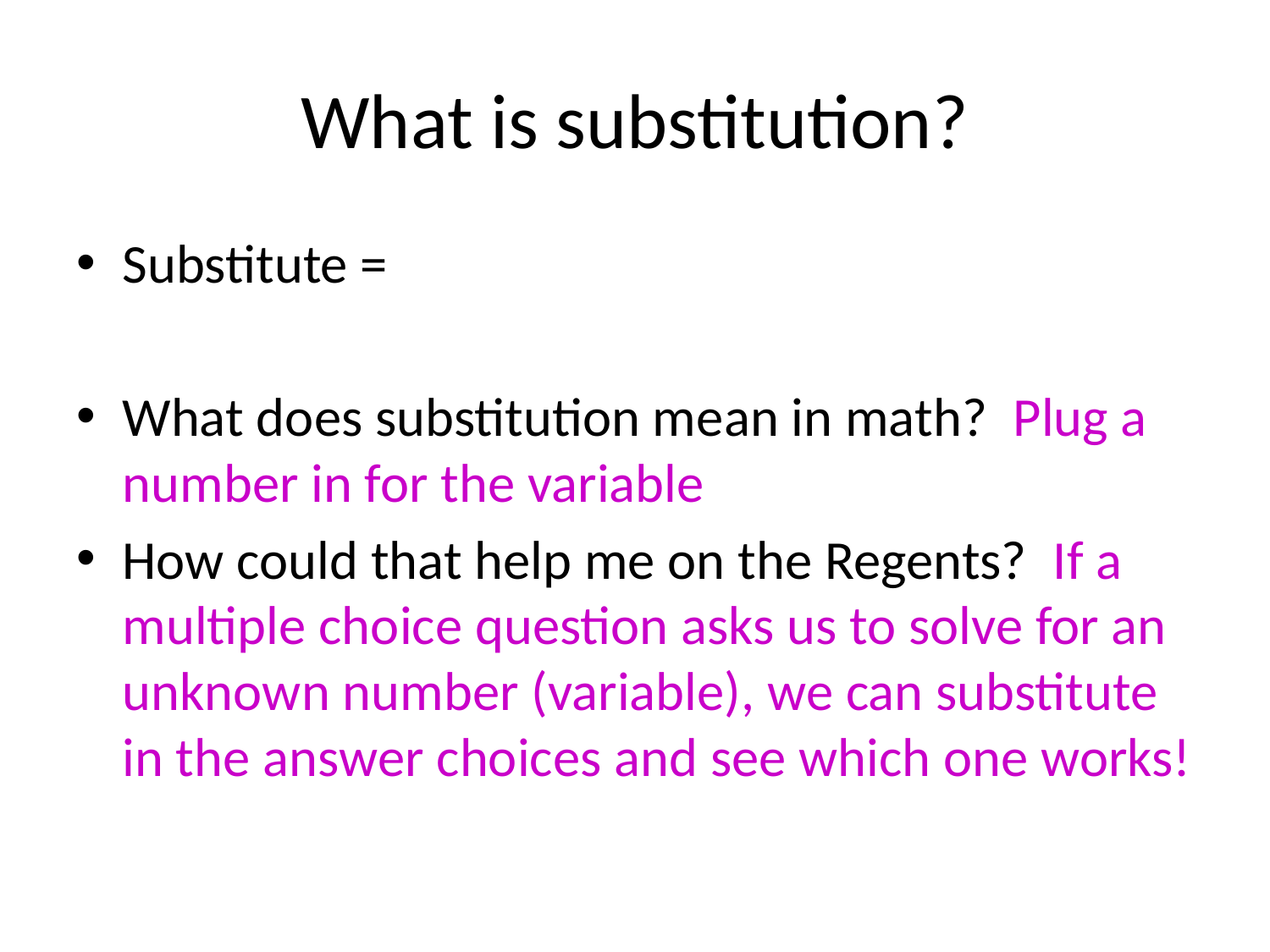

# What is substitution?
Substitute =

What does substitution mean in math?  Plug a number in for the variable
How could that help me on the Regents?  If a multiple choice question asks us to solve for an unknown number (variable), we can substitute in the answer choices and see which one works!